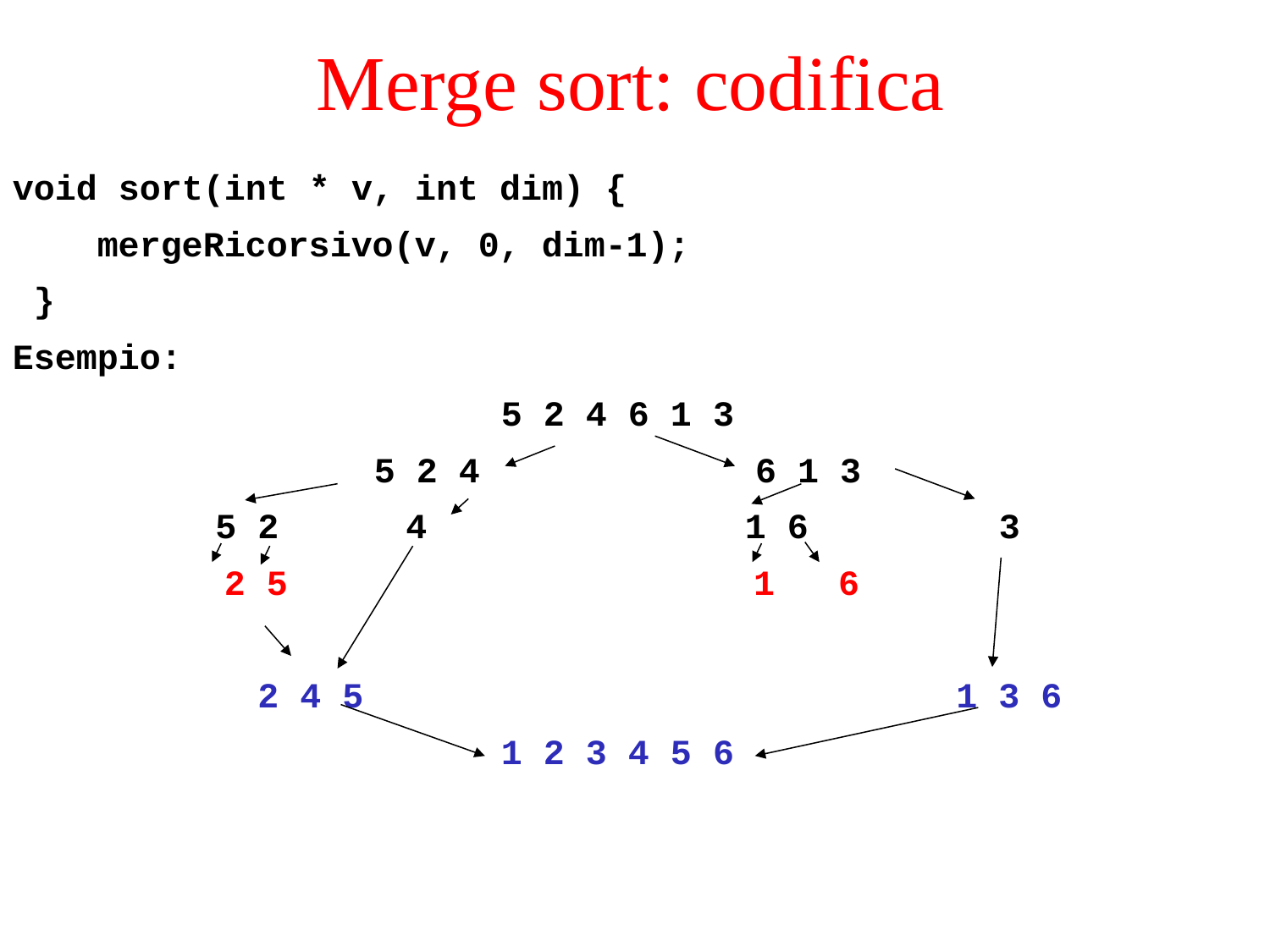

# Merge sort: codifica
void sort(int * v, int dim) {
    mergeRicorsivo(v, 0, dim-1);
 }
Esempio:
5 2 4 6 1 3
5 2 4             6 1 3
5 2      4               1 6         3
          2 5                      1   6

    2 4 5                            1 3 6
1 2 3 4 5 6